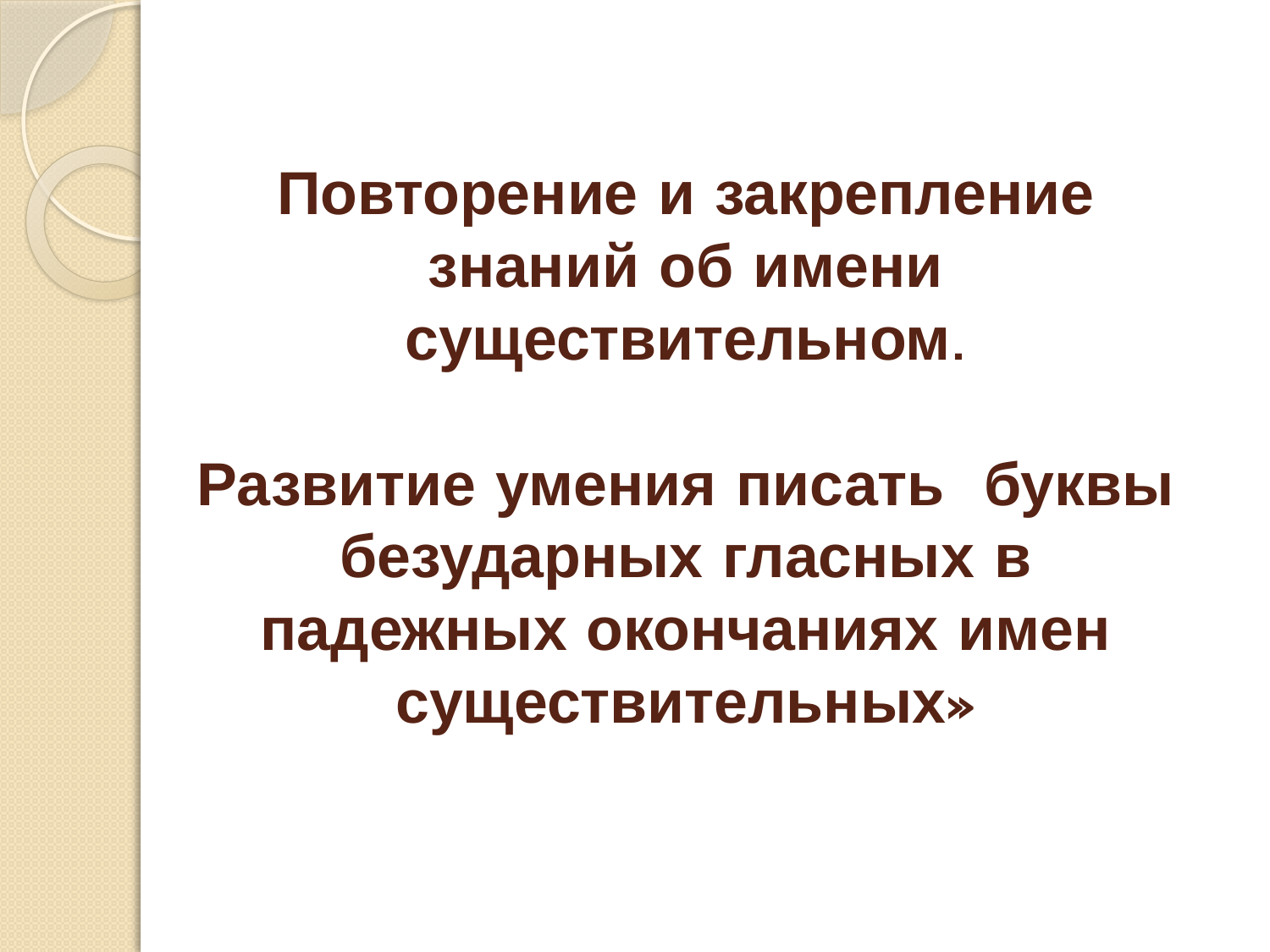

# Повторение и закрепление знаний об имени существительном. Развитие умения писать  буквы безударных гласных в падежных окончаниях имен существительных»